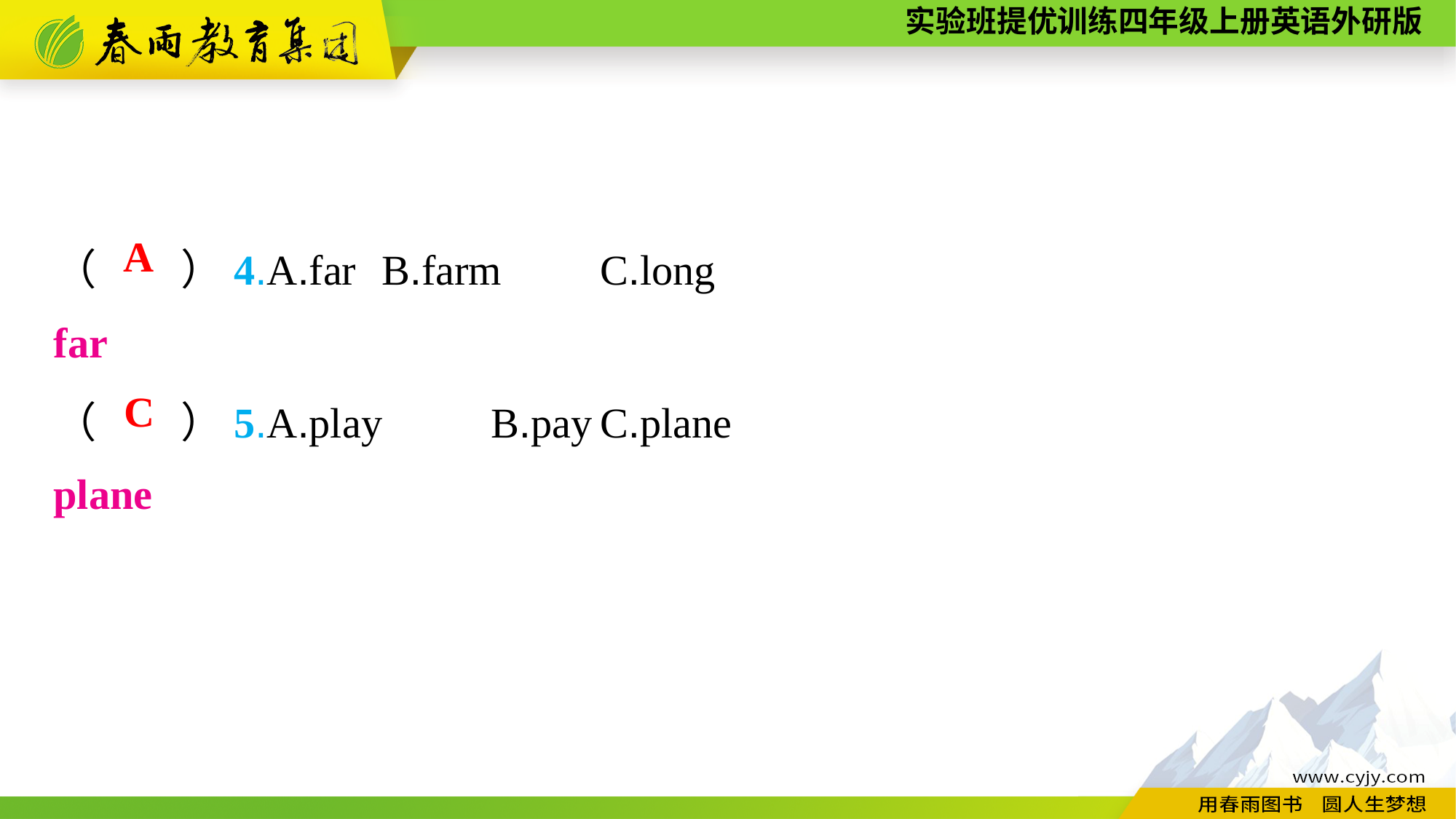

（　　）4.A.far	B.farm	C.long

（　　）5.A.play	B.pay	C.plane
A
far
C
plane